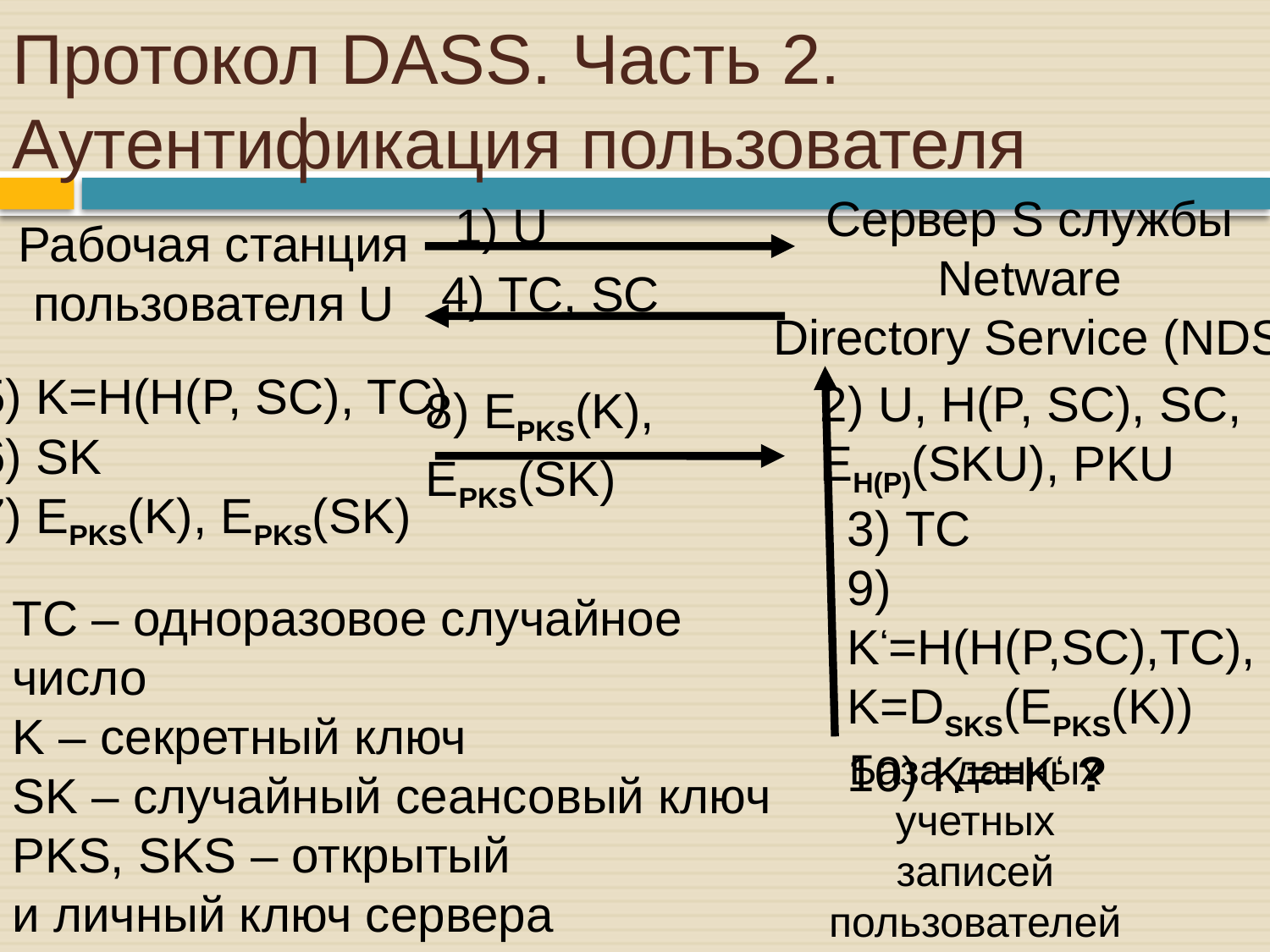

# Протокол DASS. Часть 2. Аутентификация пользователя
Сервер S службы
Netware
Directory Service (NDS)
1) U
Рабочая станция
пользователя U

4) TC, SC

5) K=H(H(P, SC), TC)
6) SK
7) EPKS(K), EPKS(SK)

2) U, H(P, SC), SC,
EH(P)(SKU), PKU
8) EPKS(K), EPKS(SK)

3) TC
9) K‘=H(H(P,SC),TC),
K=DSKS(EPKS(K))
10) K==K‘ ?

TC – одноразовое случайное число
K – секретный ключ
SK – случайный сеансовый ключ
PKS, SKS – открытый
и личный ключ сервера
D – функция расшифрования
База данных
учетных
записей
пользователей